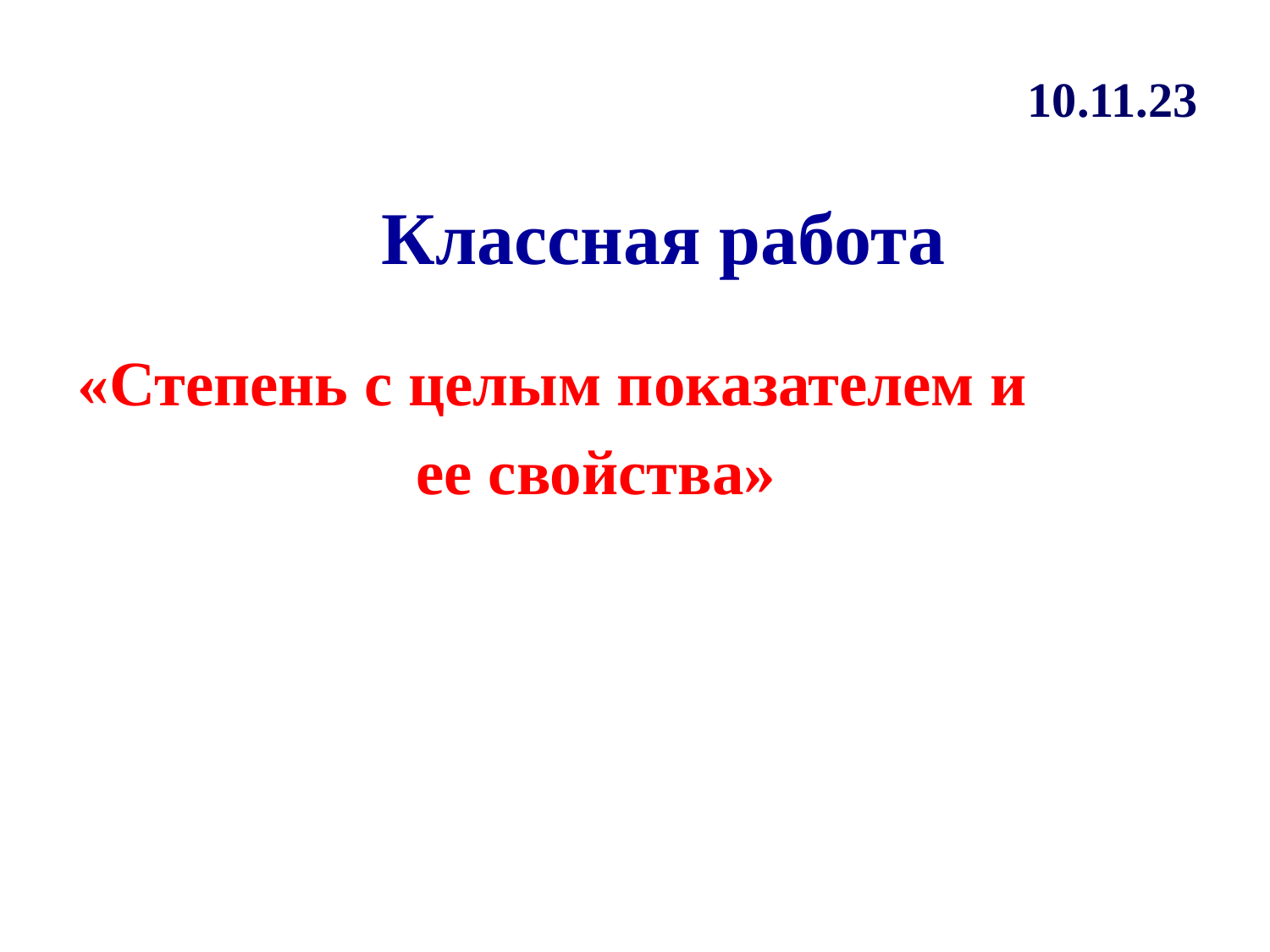

# 10.11.23
Классная работа
«Степень с целым показателем и
 ее свойства»